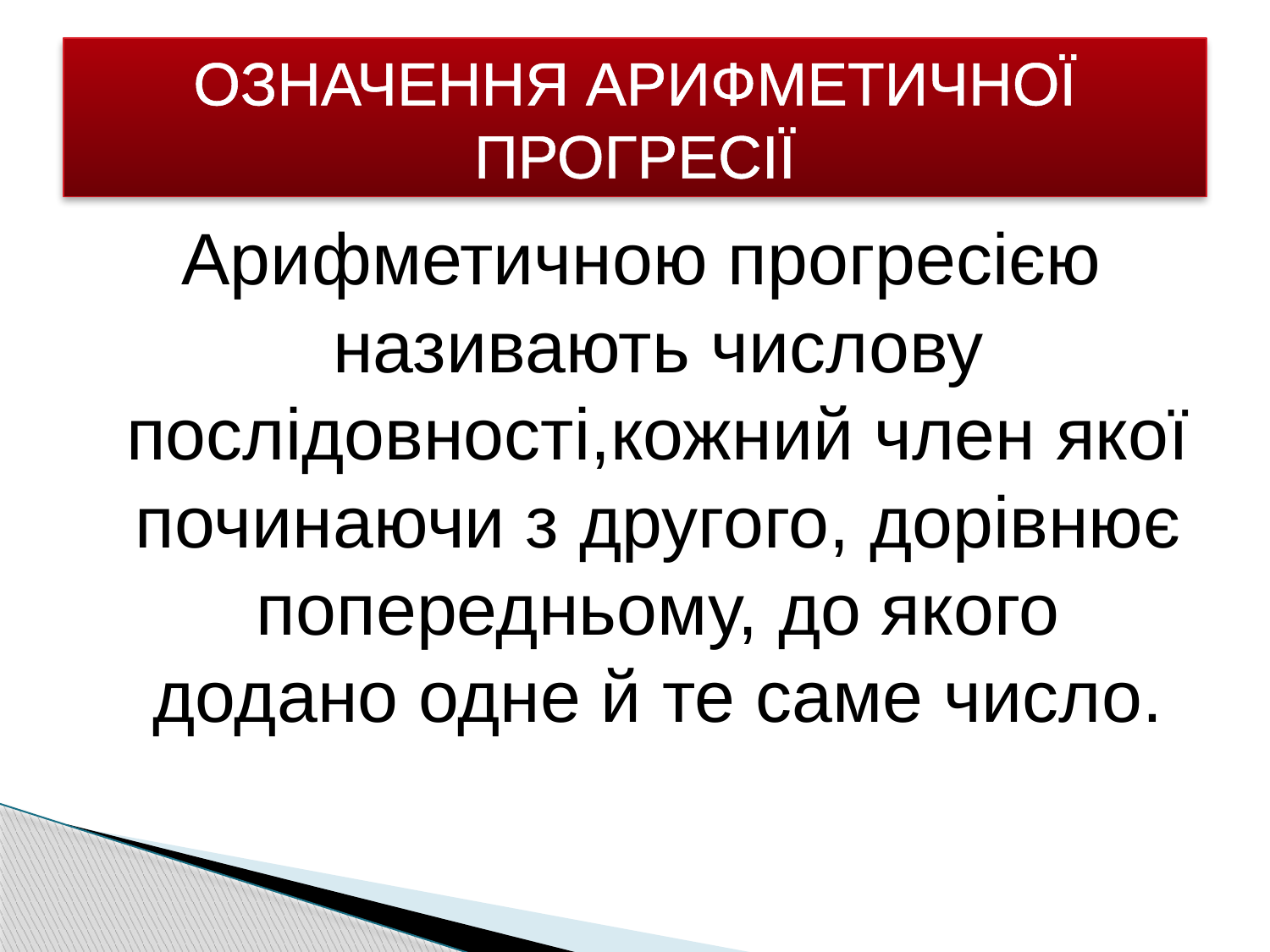

# ОЗНАЧЕННЯ АРИФМЕТИЧНОЇ ПРОГРЕСІЇ
Арифметичною прогресією називають числову послідовності,кожний член якої починаючи з другого, дорівнює попередньому, до якого додано одне й те саме число.